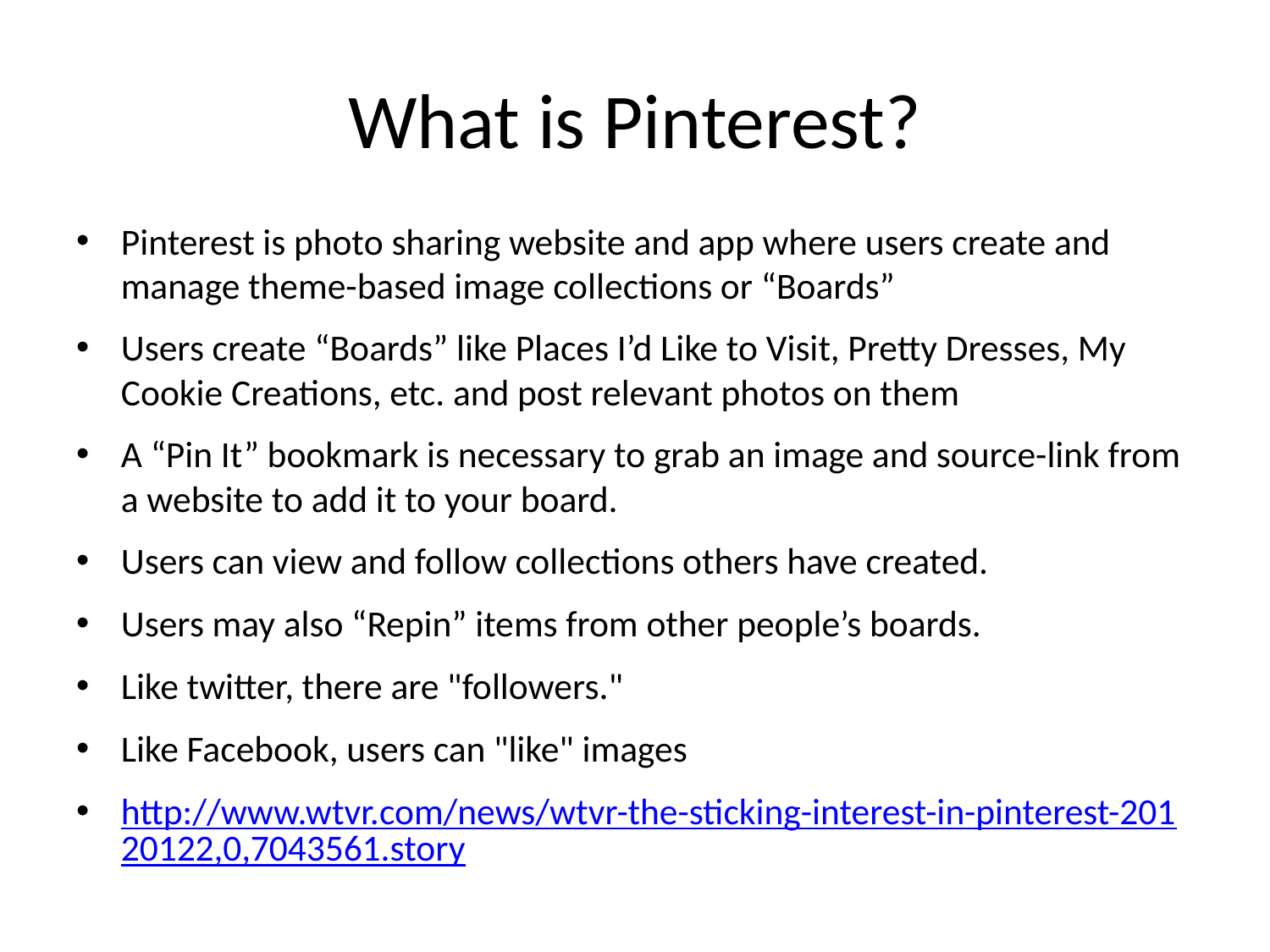

# What is Pinterest?
Pinterest is photo sharing website and app where users create and manage theme-based image collections or “Boards”
Users create “Boards” like Places I’d Like to Visit, Pretty Dresses, My Cookie Creations, etc. and post relevant photos on them
A “Pin It” bookmark is necessary to grab an image and source-link from a website to add it to your board.
Users can view and follow collections others have created.
Users may also “Repin” items from other people’s boards.
Like twitter, there are "followers."
Like Facebook, users can "like" images
http://www.wtvr.com/news/wtvr-the-sticking-interest-in-pinterest-20120122,0,7043561.story